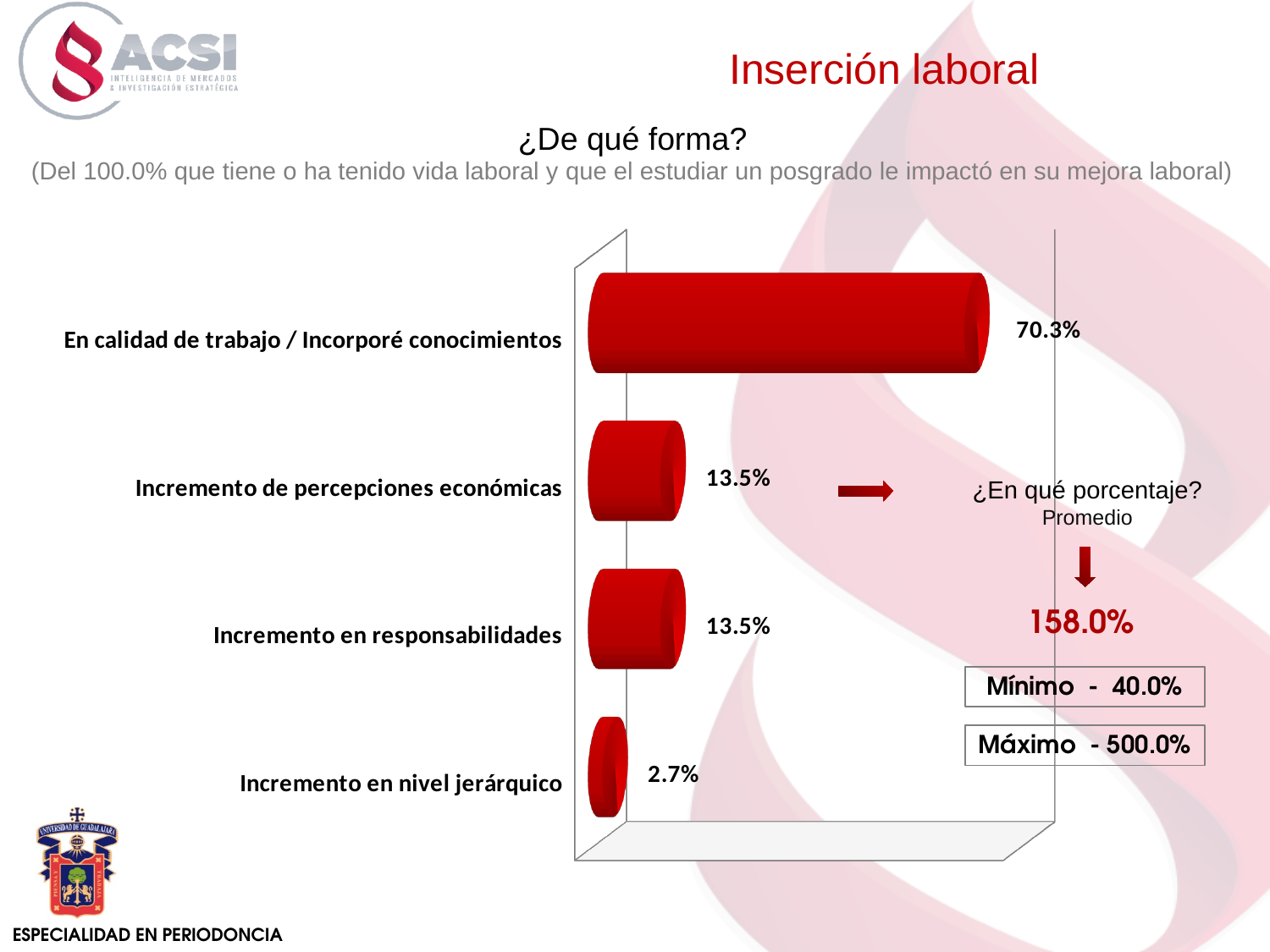

Inserción laboral

[unsupported chart]

¿De qué forma?
(Del 100.0% que tiene o ha tenido vida laboral y que el estudiar un posgrado le impactó en su mejora laboral)
¿En qué porcentaje?
Promedio

158.0%
Mínimo  -  40.0%
Máximo  - 500.0%